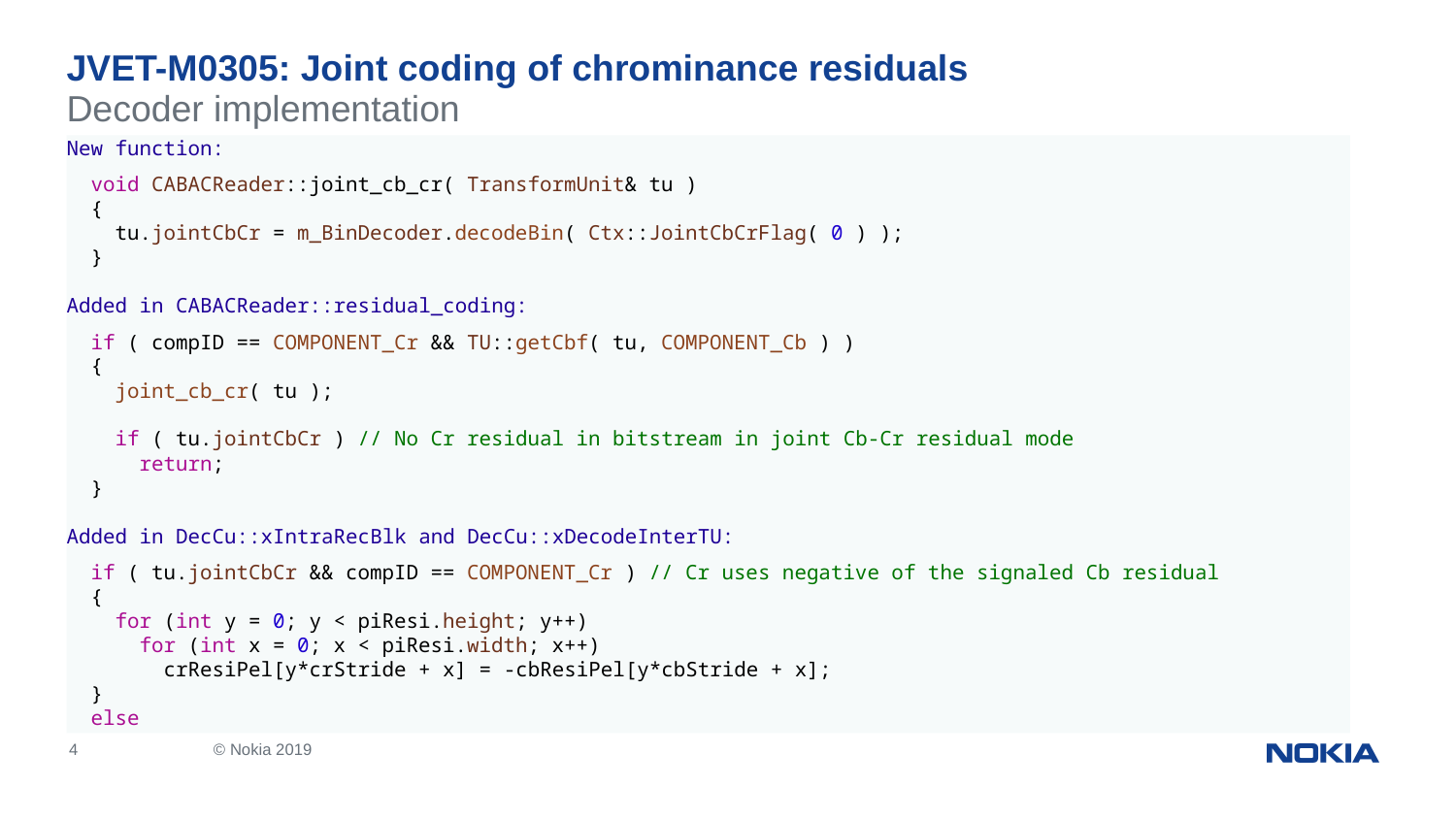

# JVET-M0305: Joint coding of chrominance residuals
Decoder implementation
New function:
  void CABACReader::joint_cb_cr( TransformUnit& tu )
  {
    tu.jointCbCr = m_BinDecoder.decodeBin( Ctx::JointCbCrFlag( 0 ) );
  }

Added in CABACReader::residual_coding:
  if ( compID == COMPONENT_Cr && TU::getCbf( tu, COMPONENT_Cb ) )
  {
    joint_cb_cr( tu );

    if ( tu.jointCbCr ) // No Cr residual in bitstream in joint Cb-Cr residual mode
      return;
  }

Added in DecCu::xIntraRecBlk and DecCu::xDecodeInterTU:
  if ( tu.jointCbCr && compID == COMPONENT_Cr ) // Cr uses negative of the signaled Cb residual
  {
    for (int y = 0; y < piResi.height; y++)
      for (int x = 0; x < piResi.width; x++)
        crResiPel[y*crStride + x] = -cbResiPel[y*cbStride + x];
  }
  else